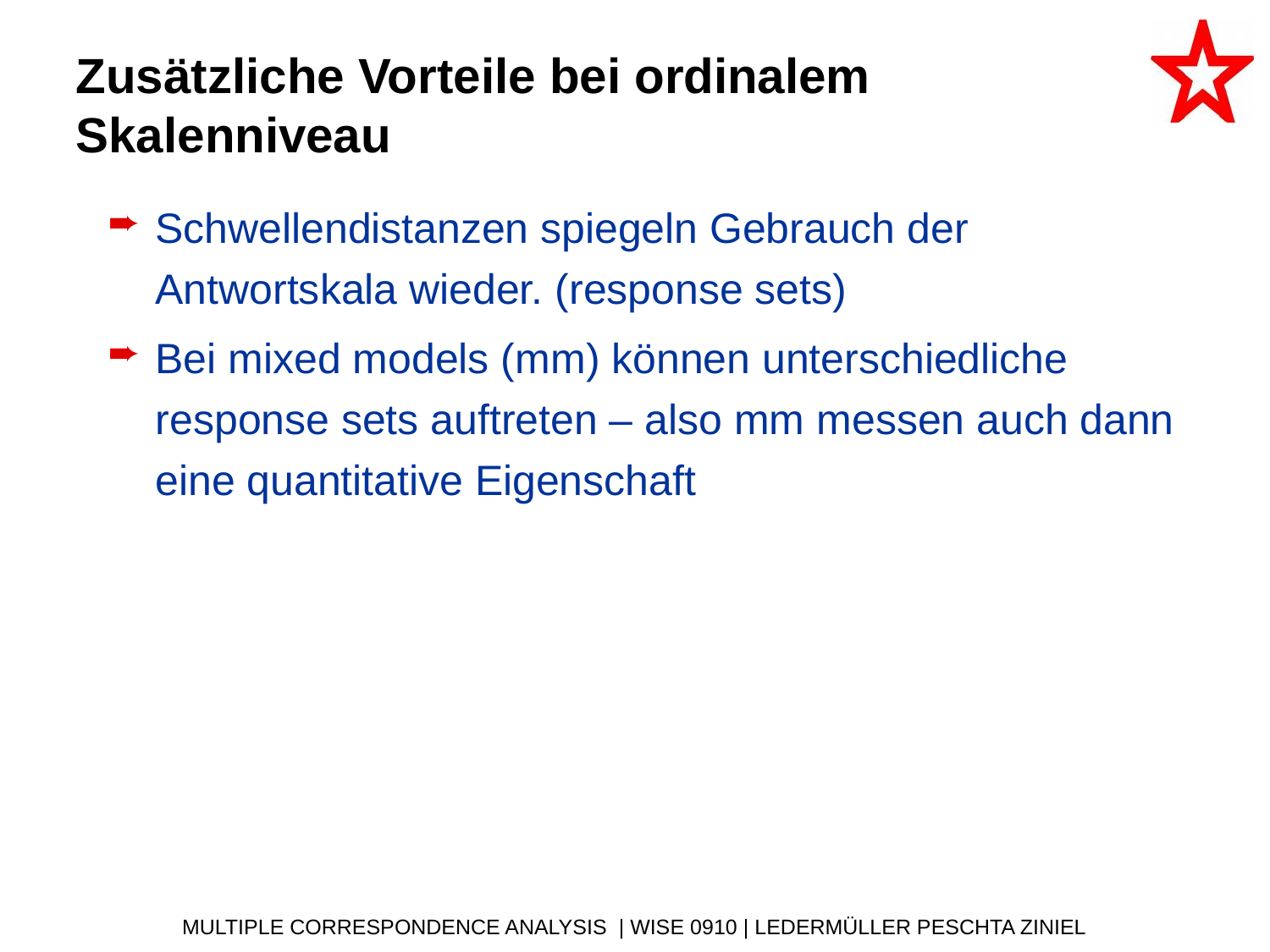

# Zusätzliche Vorteile bei ordinalem Skalenniveau
Schwellendistanzen spiegeln Gebrauch der Antwortskala wieder. (response sets)
Bei mixed models (mm) können unterschiedliche response sets auftreten – also mm messen auch dann eine quantitative Eigenschaft